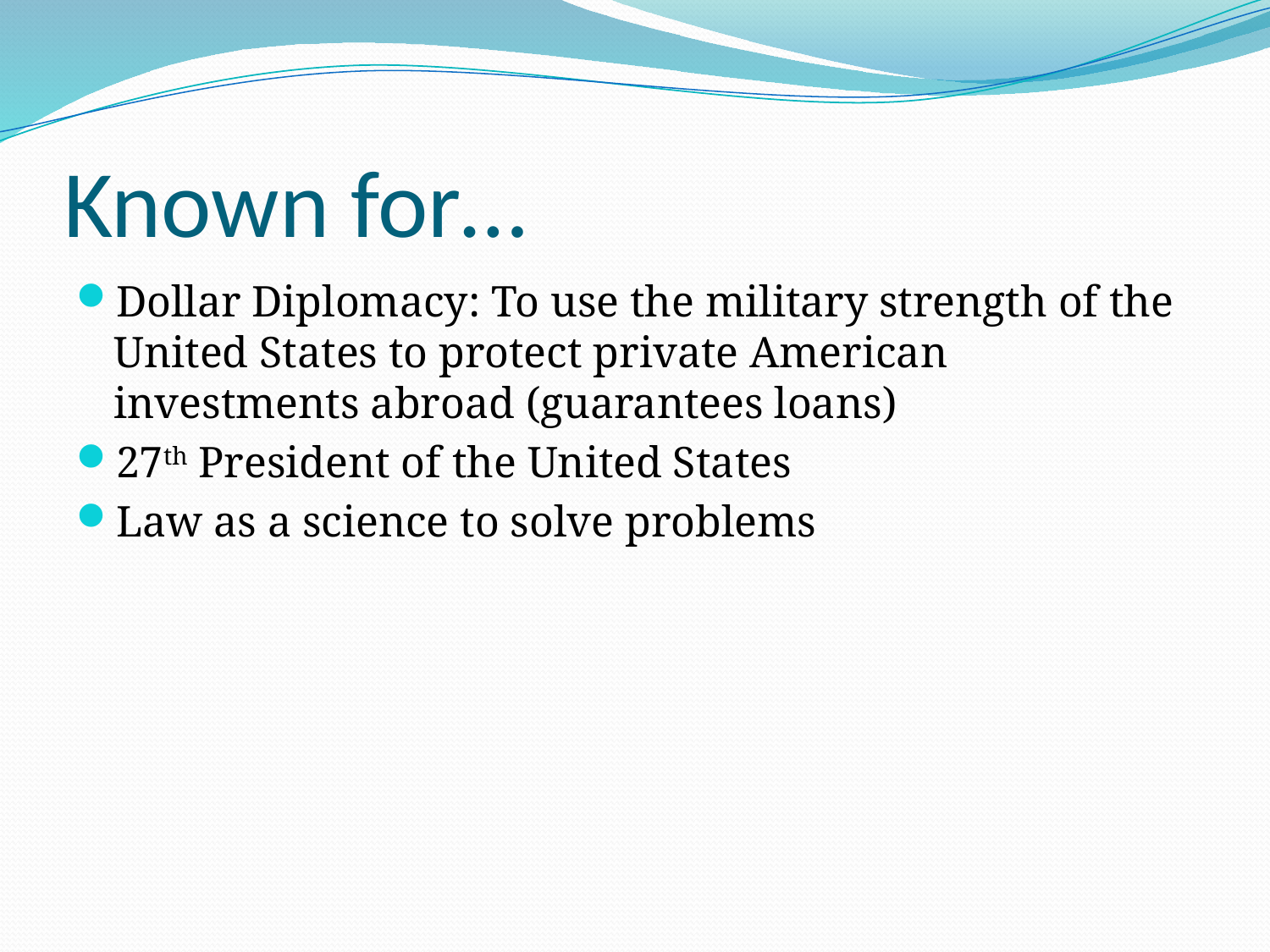

# Known for…
Dollar Diplomacy: To use the military strength of the United States to protect private American investments abroad (guarantees loans)
27th President of the United States
Law as a science to solve problems